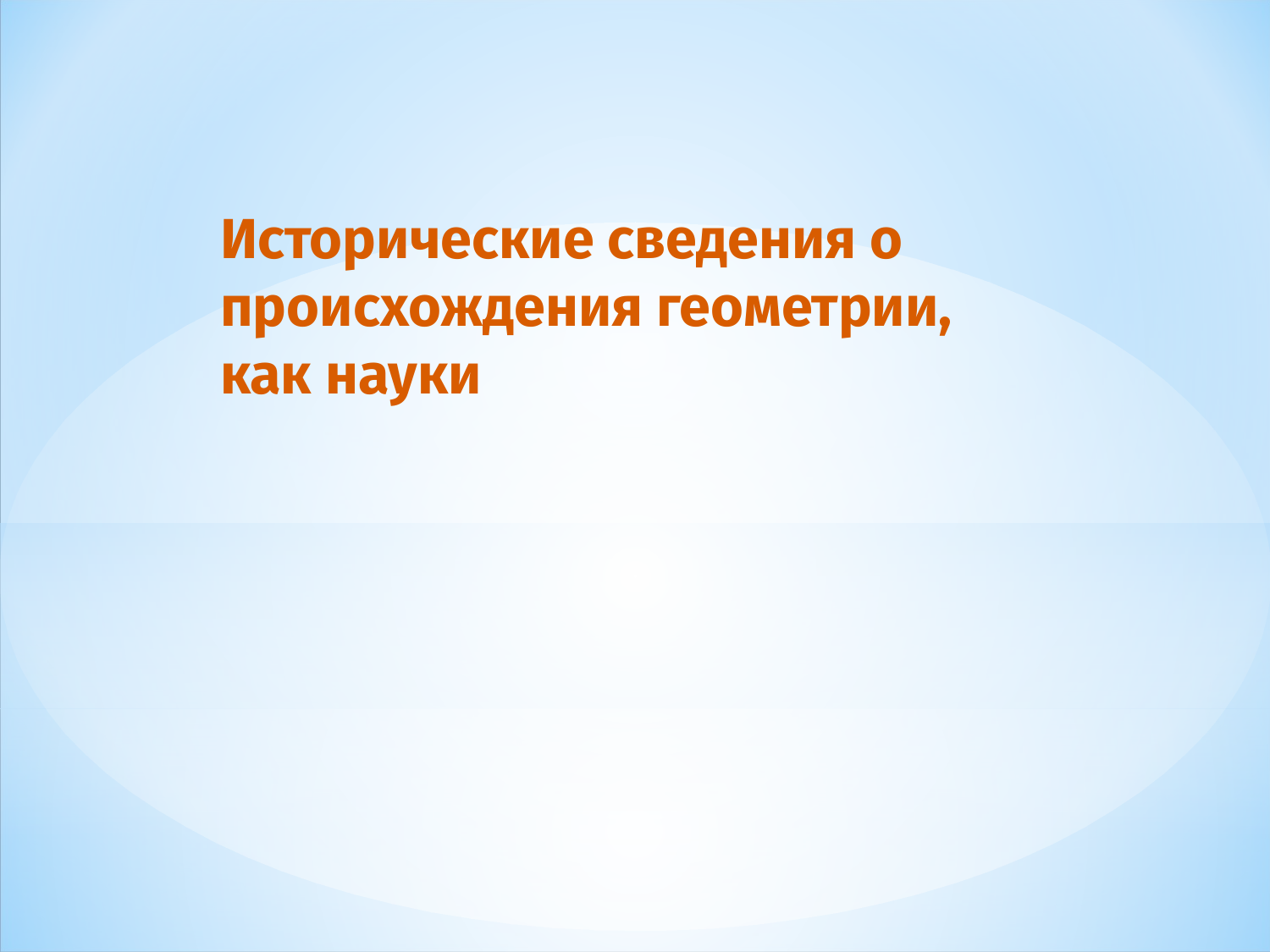

Исторические сведения о
происхождения геометрии,
как науки